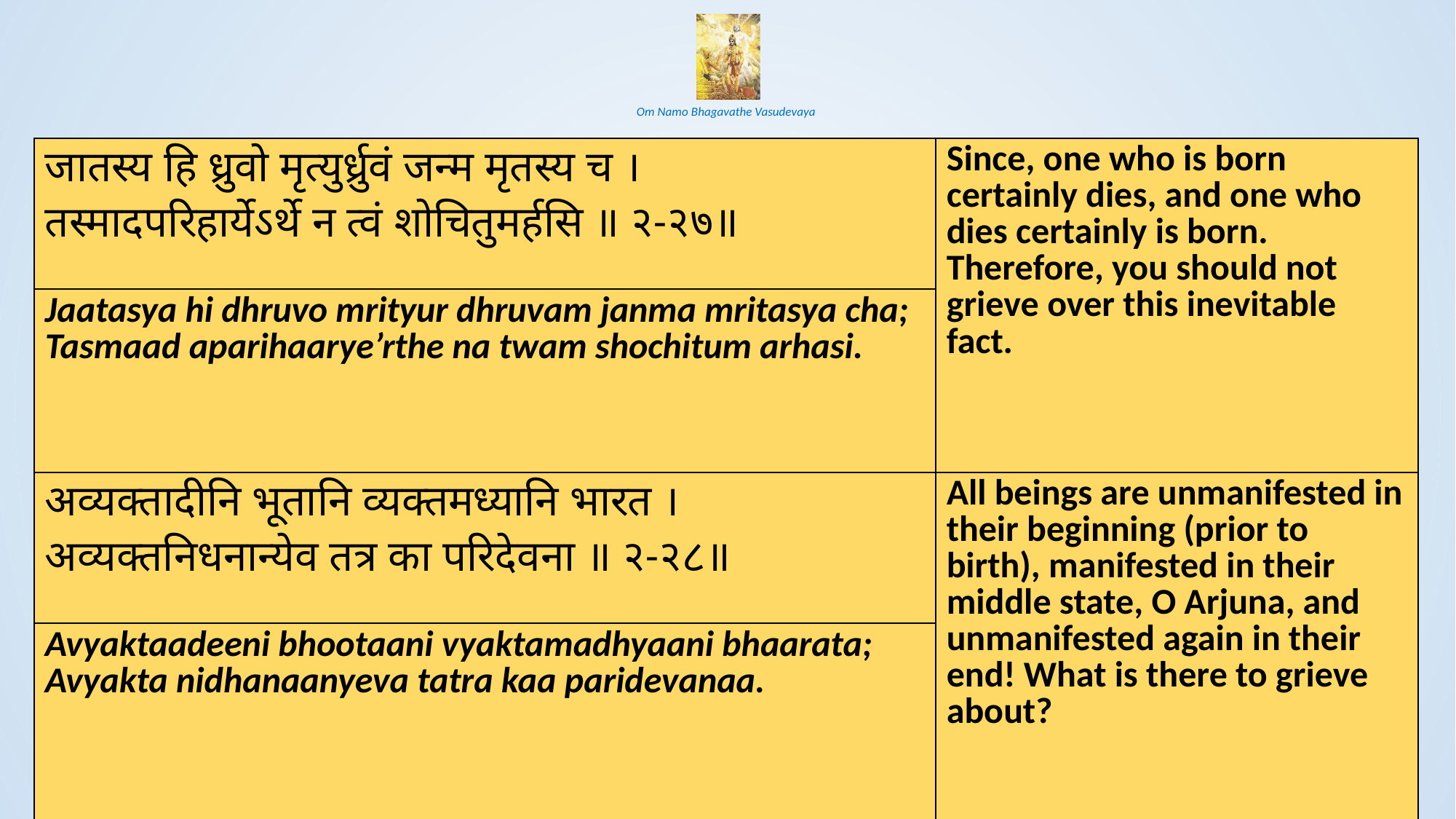

# Om Namo Bhagavathe Vasudevaya
| जातस्य हि ध्रुवो मृत्युर्ध्रुवं जन्म मृतस्य च । तस्मादपरिहार्येऽर्थे न त्वं शोचितुमर्हसि ॥ २-२७॥ | Since, one who is born certainly dies, and one who dies certainly is born. Therefore, you should not grieve over this inevitable fact. |
| --- | --- |
| Jaatasya hi dhruvo mrityur dhruvam janma mritasya cha; Tasmaad aparihaarye’rthe na twam shochitum arhasi. |  |
| अव्यक्तादीनि भूतानि व्यक्तमध्यानि भारत । अव्यक्तनिधनान्येव तत्र का परिदेवना ॥ २-२८॥ | All beings are unmanifested in their beginning (prior to birth), manifested in their middle state, O Arjuna, and unmanifested again in their end! What is there to grieve about? |
| --- | --- |
| Avyaktaadeeni bhootaani vyaktamadhyaani bhaarata; Avyakta nidhanaanyeva tatra kaa paridevanaa. |  |